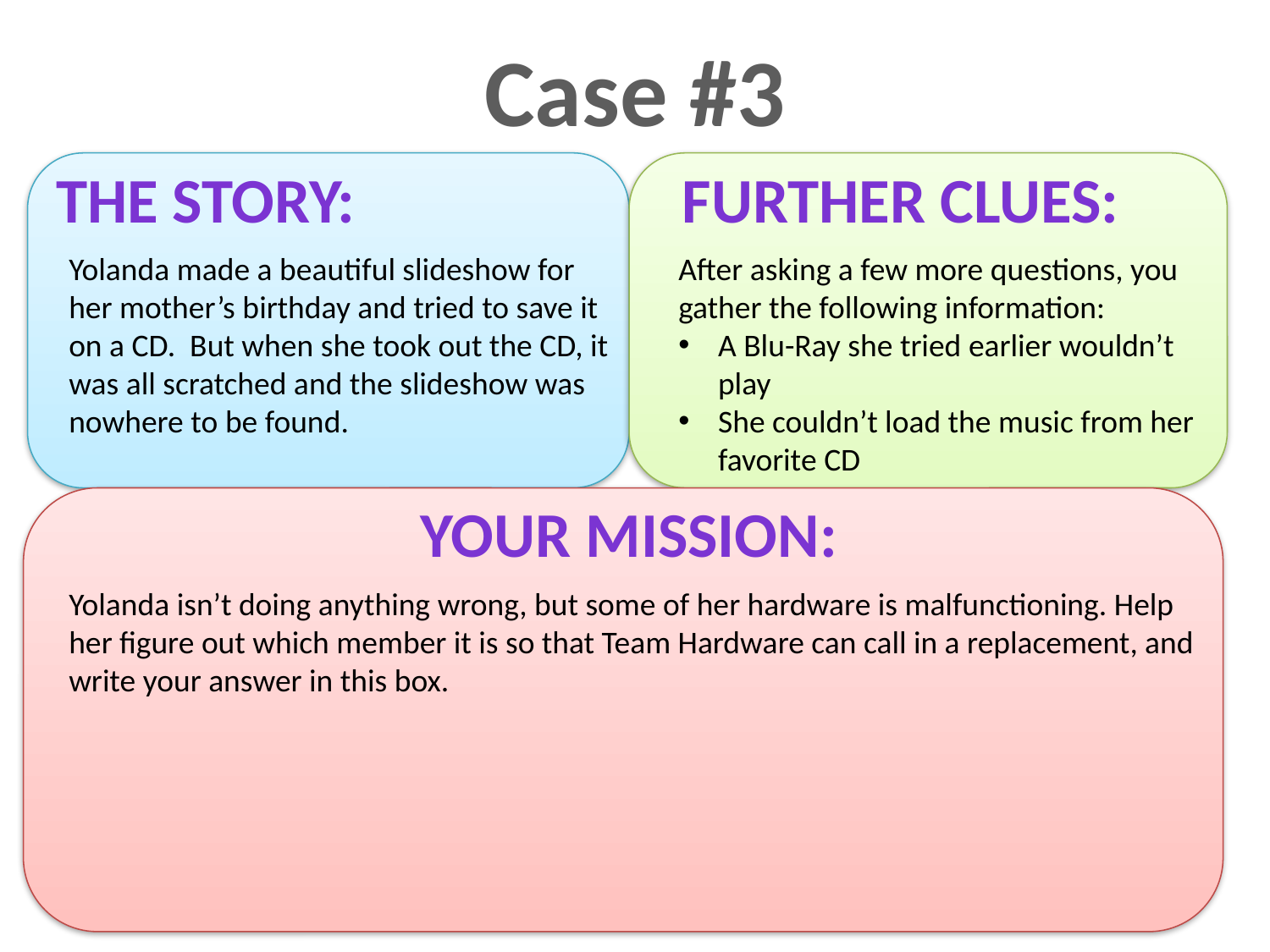

Case #3

The Story:
Further Clues:

Yolanda made a beautiful slideshow for her mother’s birthday and tried to save it on a CD.  But when she took out the CD, it was all scratched and the slideshow was nowhere to be found.
After asking a few more questions, you gather the following information:
A Blu-Ray she tried earlier wouldn’t play
She couldn’t load the music from her favorite CD

Your Mission:
Yolanda isn’t doing anything wrong, but some of her hardware is malfunctioning. Help her figure out which member it is so that Team Hardware can call in a replacement, and write your answer in this box.